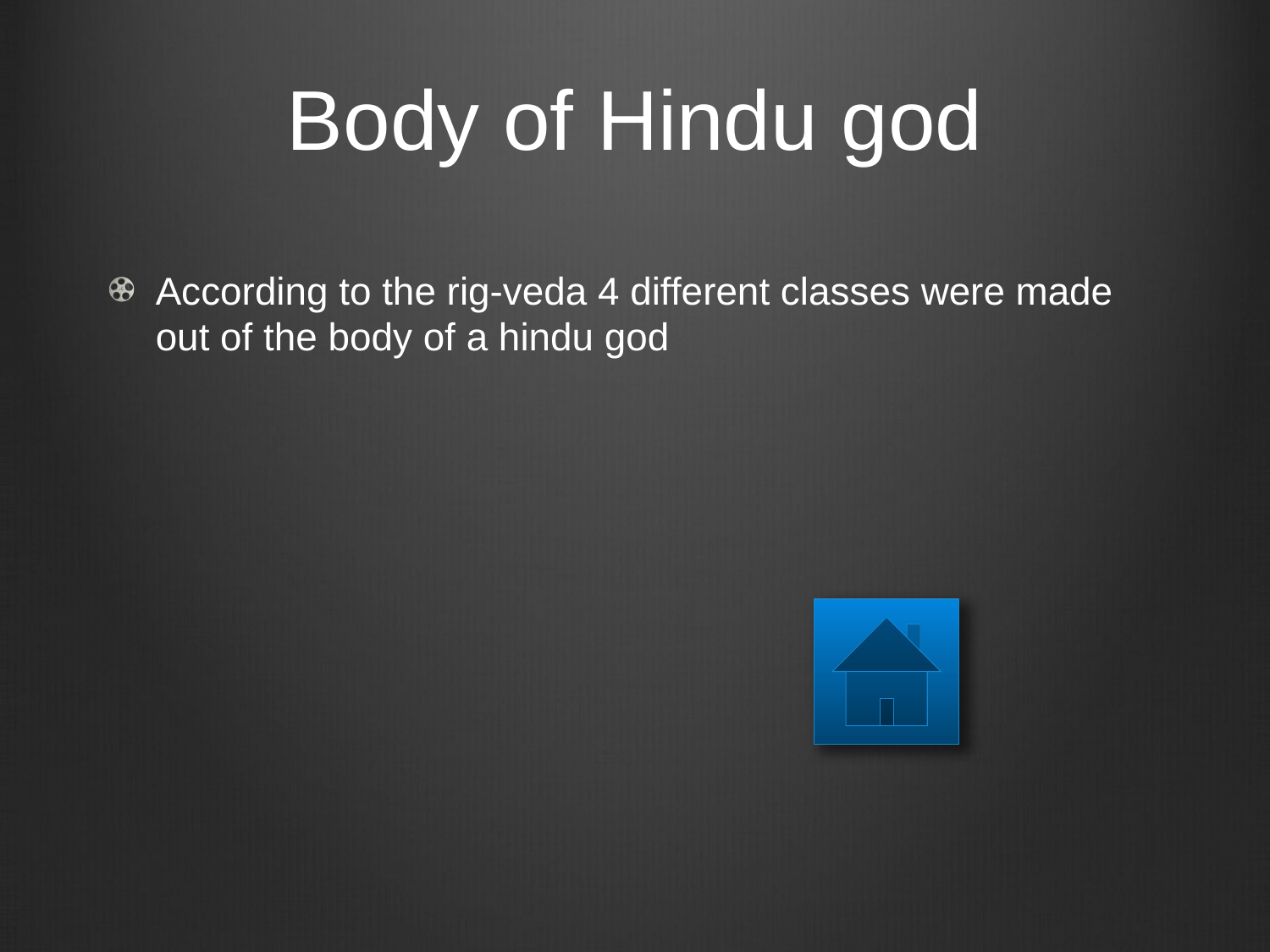

# Body of Hindu god
According to the rig-veda 4 different classes were made out of the body of a hindu god